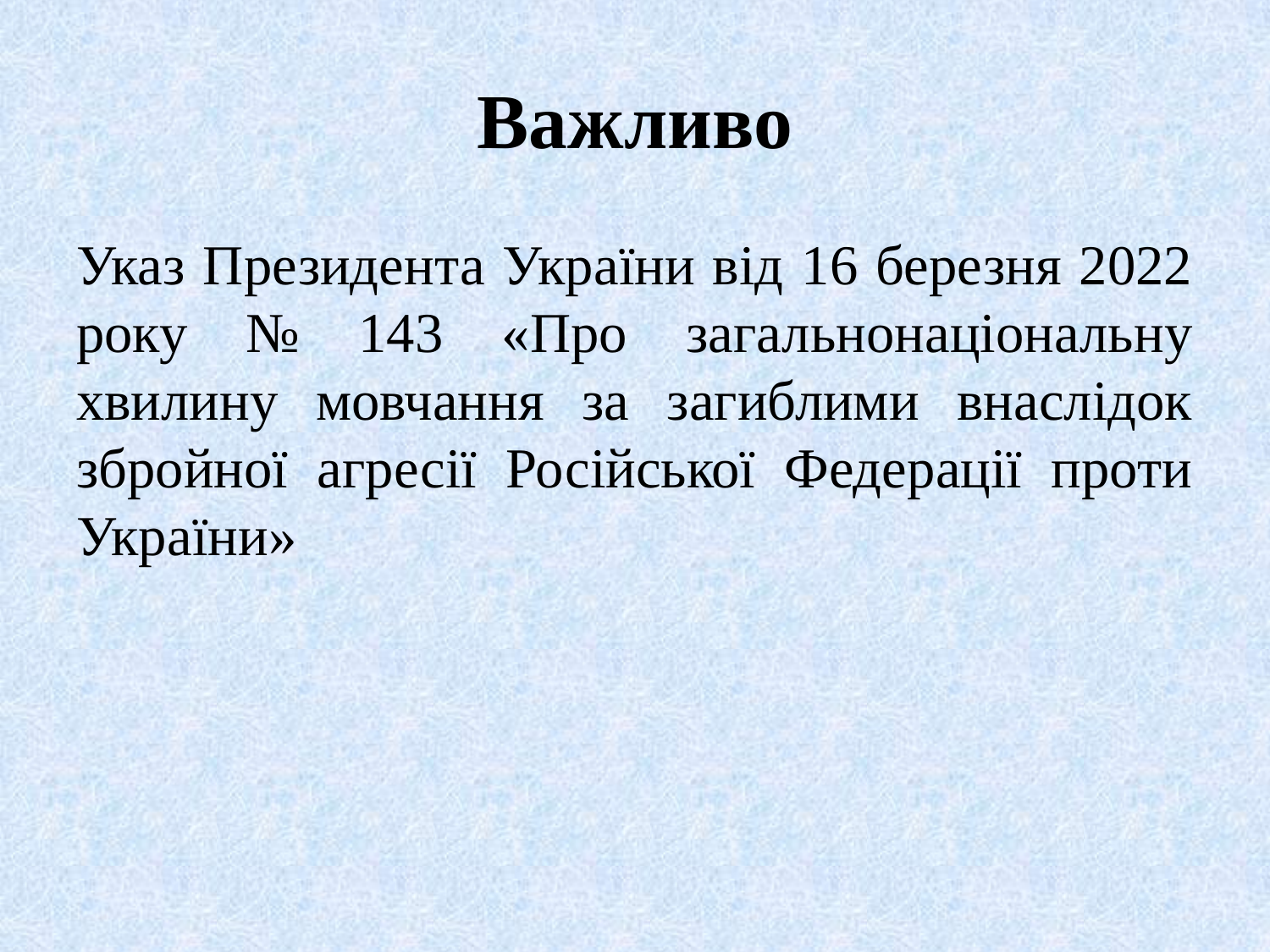

# Важливо
Указ Президента України від 16 березня 2022 року № 143 «Про загальнонаціональну хвилину мовчання за загиблими внаслідок збройної агресії Російської Федерації проти України»